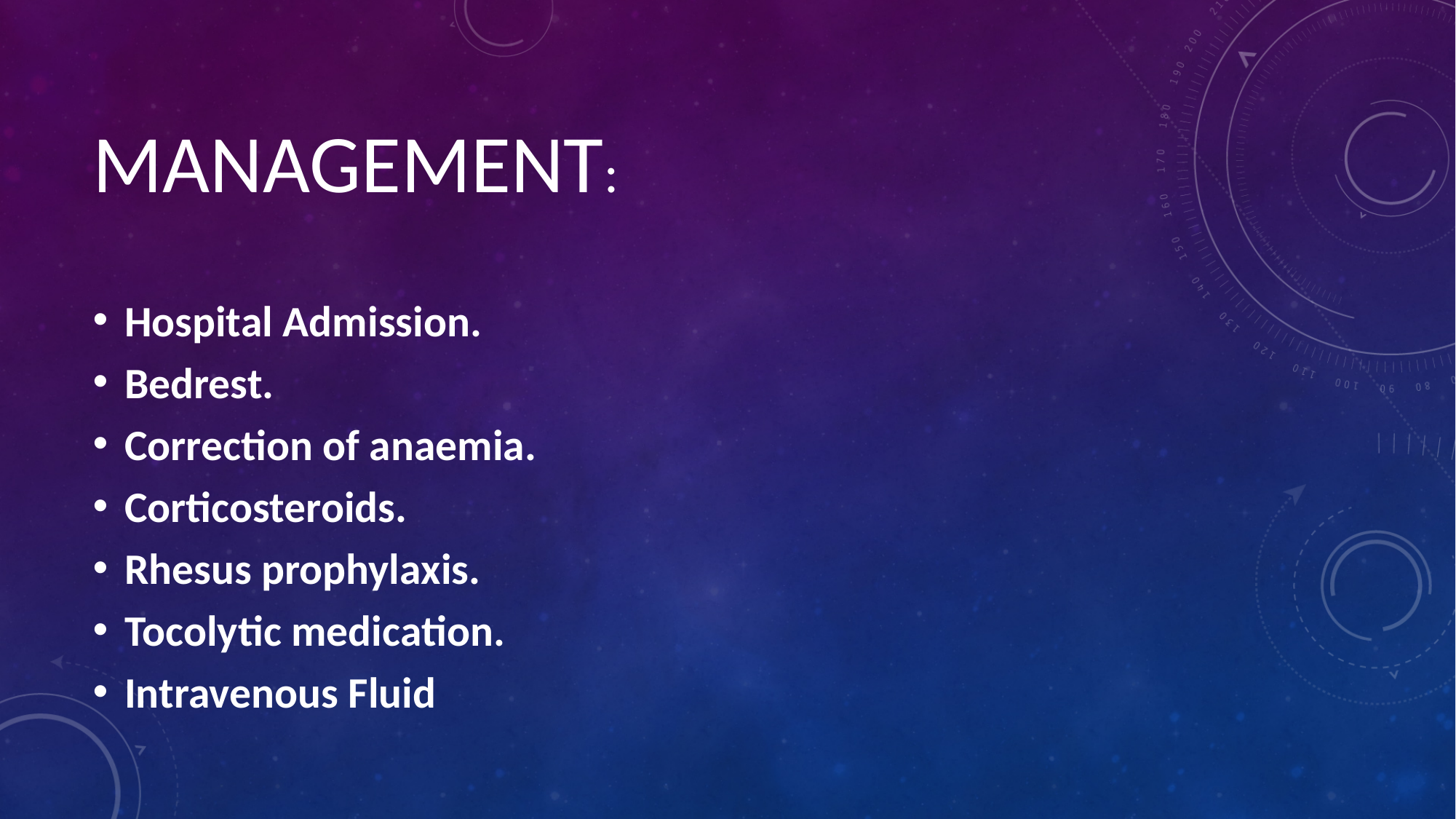

# Management:
Hospital Admission.
Bedrest.
Correction of anaemia.
Corticosteroids.
Rhesus prophylaxis.
Tocolytic medication.
Intravenous Fluid